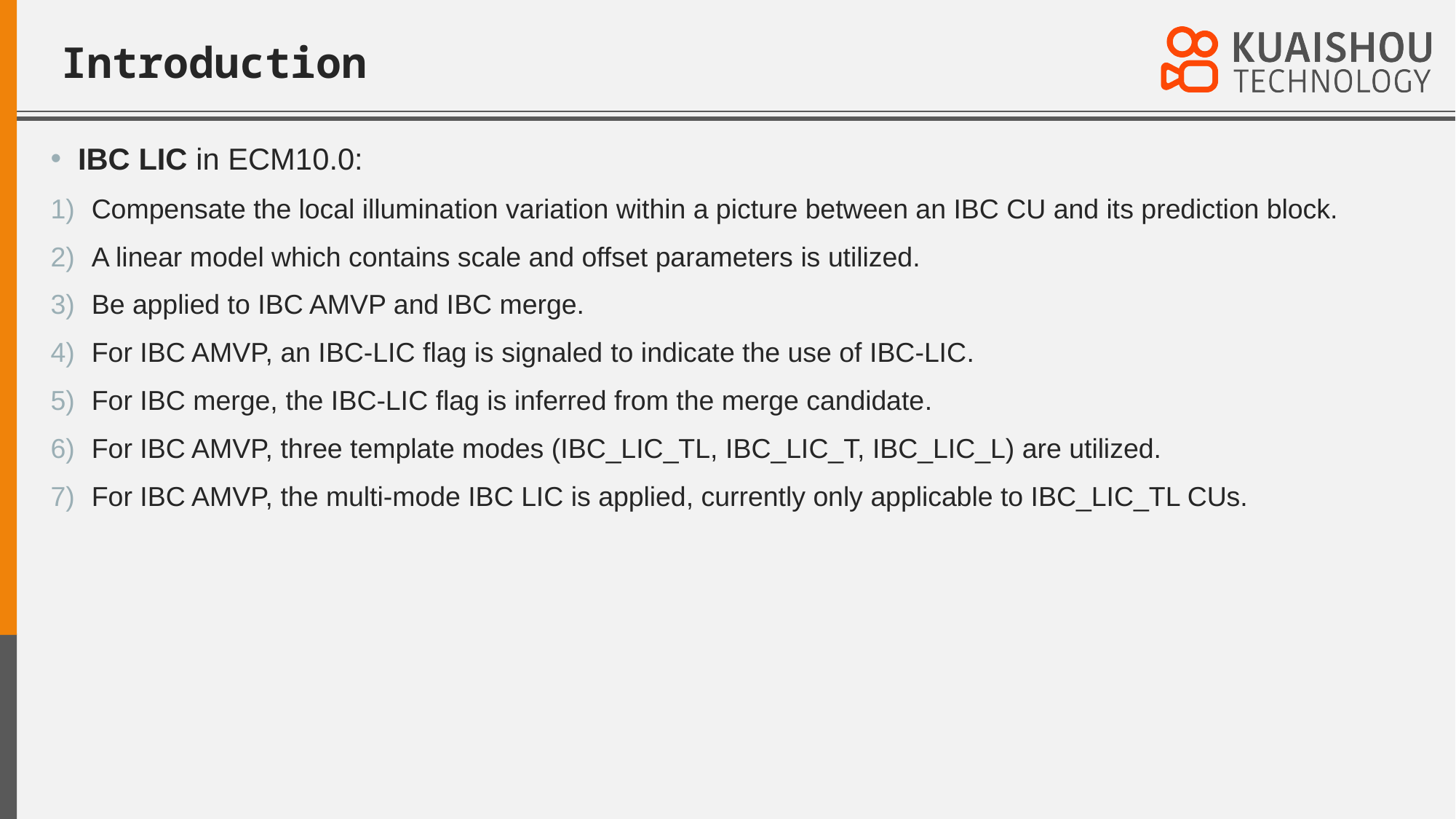

# Introduction
IBC LIC in ECM10.0:
Compensate the local illumination variation within a picture between an IBC CU and its prediction block.
A linear model which contains scale and offset parameters is utilized.
Be applied to IBC AMVP and IBC merge.
For IBC AMVP, an IBC-LIC flag is signaled to indicate the use of IBC-LIC.
For IBC merge, the IBC-LIC flag is inferred from the merge candidate.
For IBC AMVP, three template modes (IBC_LIC_TL, IBC_LIC_T, IBC_LIC_L) are utilized.
For IBC AMVP, the multi-mode IBC LIC is applied, currently only applicable to IBC_LIC_TL CUs.